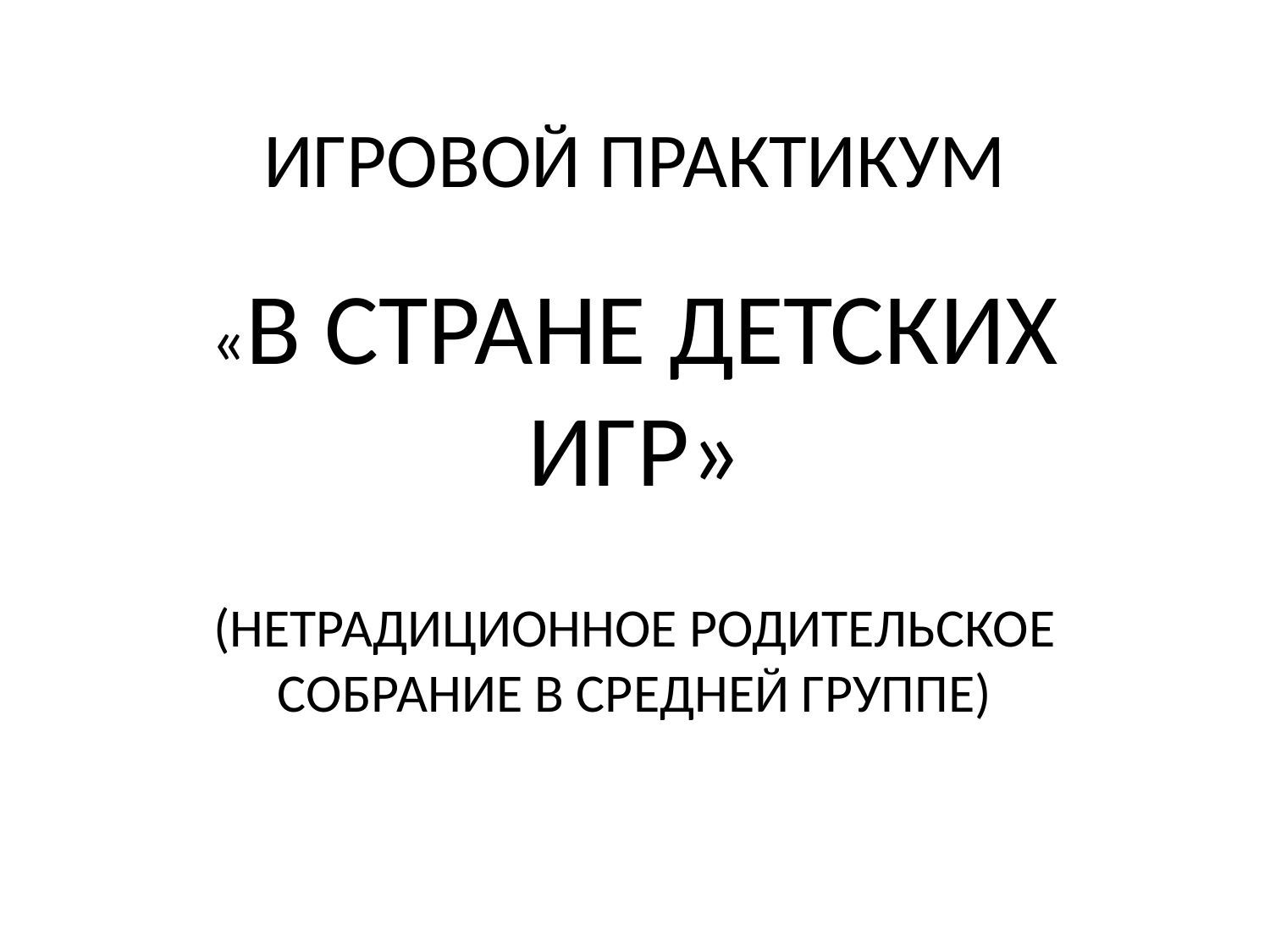

# ИГРОВОЙ ПРАКТИКУМ
«В СТРАНЕ ДЕТСКИХ ИГР»

(НЕТРАДИЦИОННОЕ РОДИТЕЛЬСКОЕ СОБРАНИЕ В СРЕДНЕЙ ГРУППЕ)